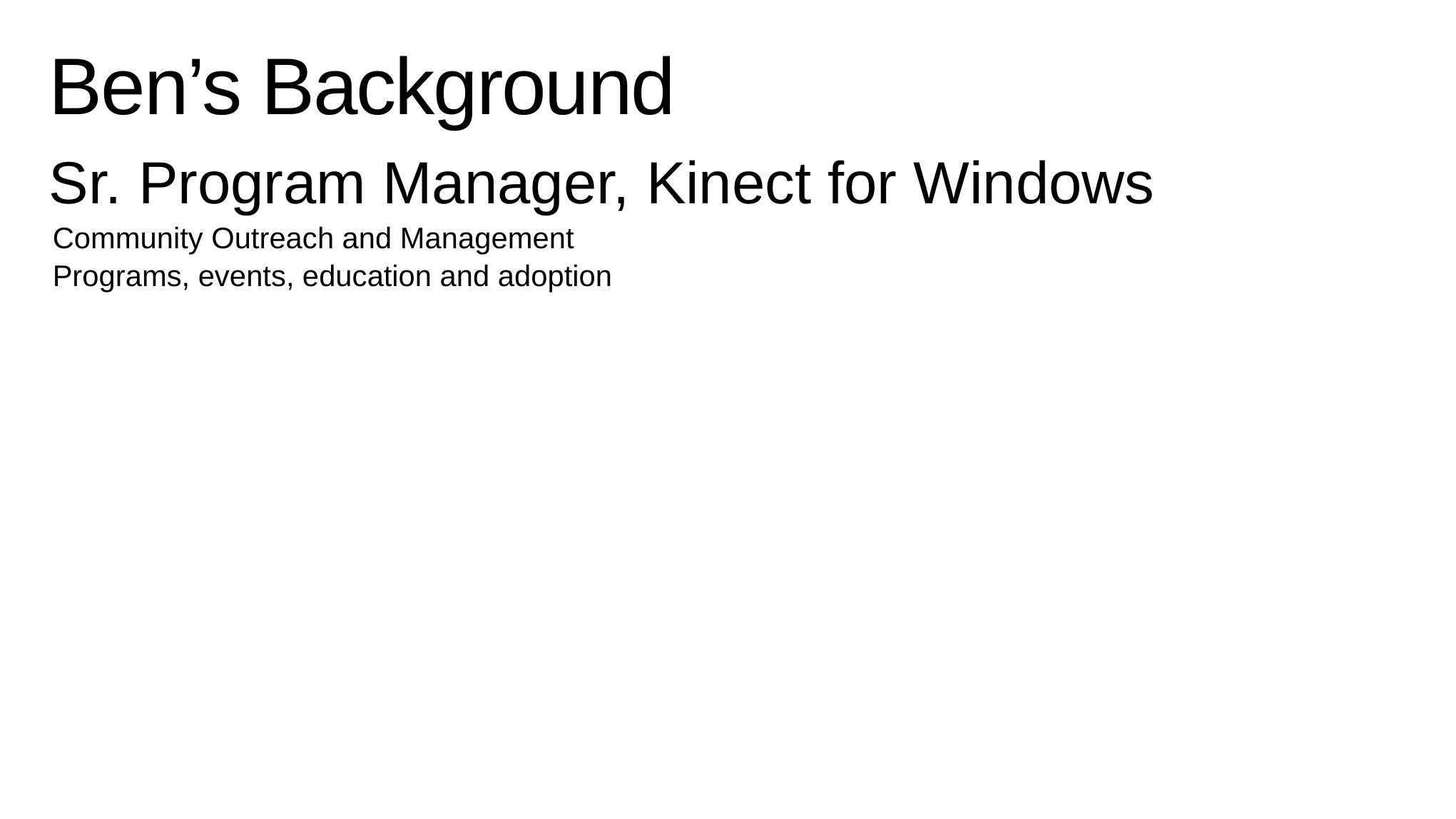

# Ben’s Background
Sr. Program Manager, Kinect for Windows
Community Outreach and Management
Programs, events, education and adoption